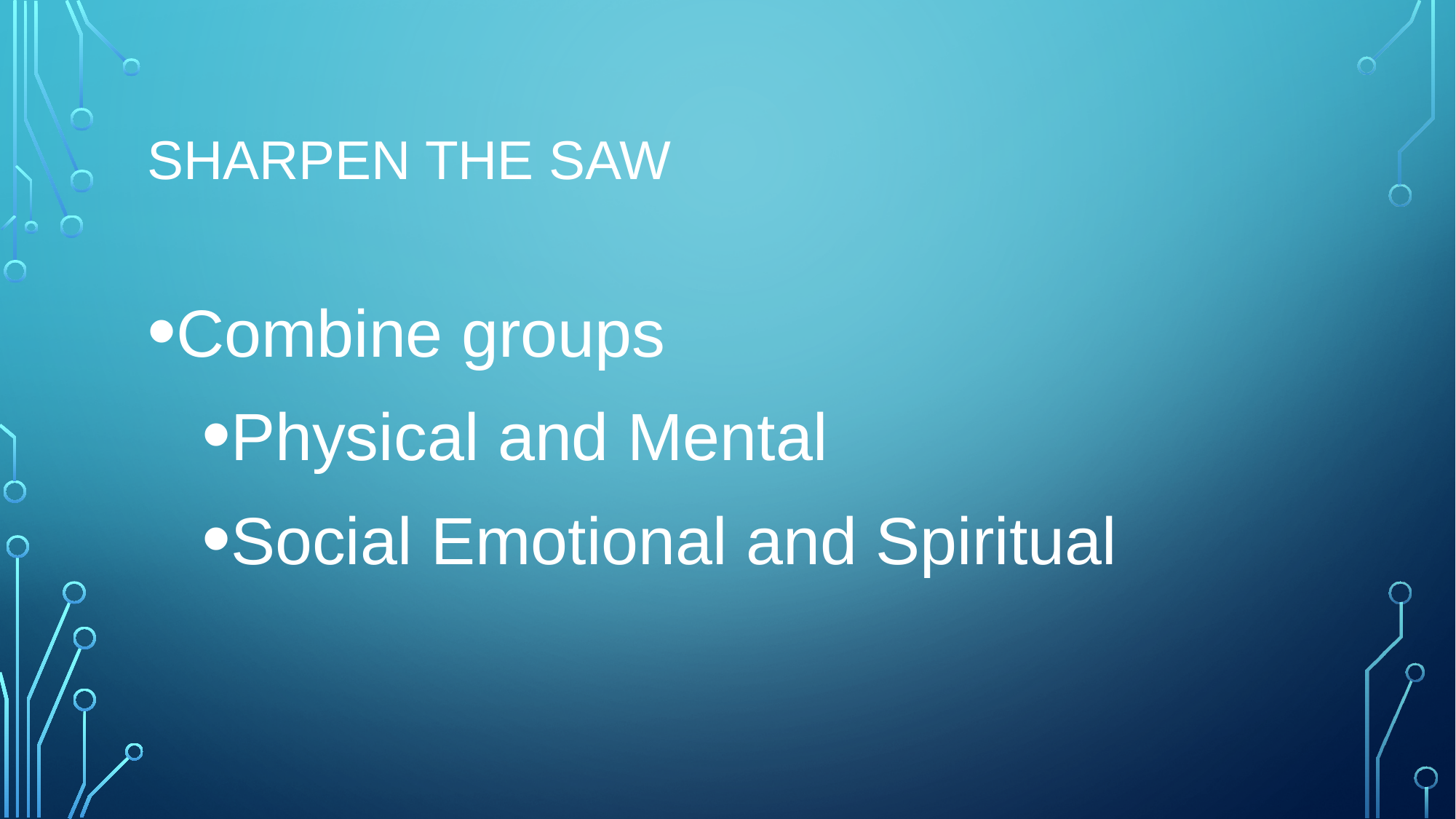

# Sharpen the saw
Combine groups
Physical and Mental
Social Emotional and Spiritual